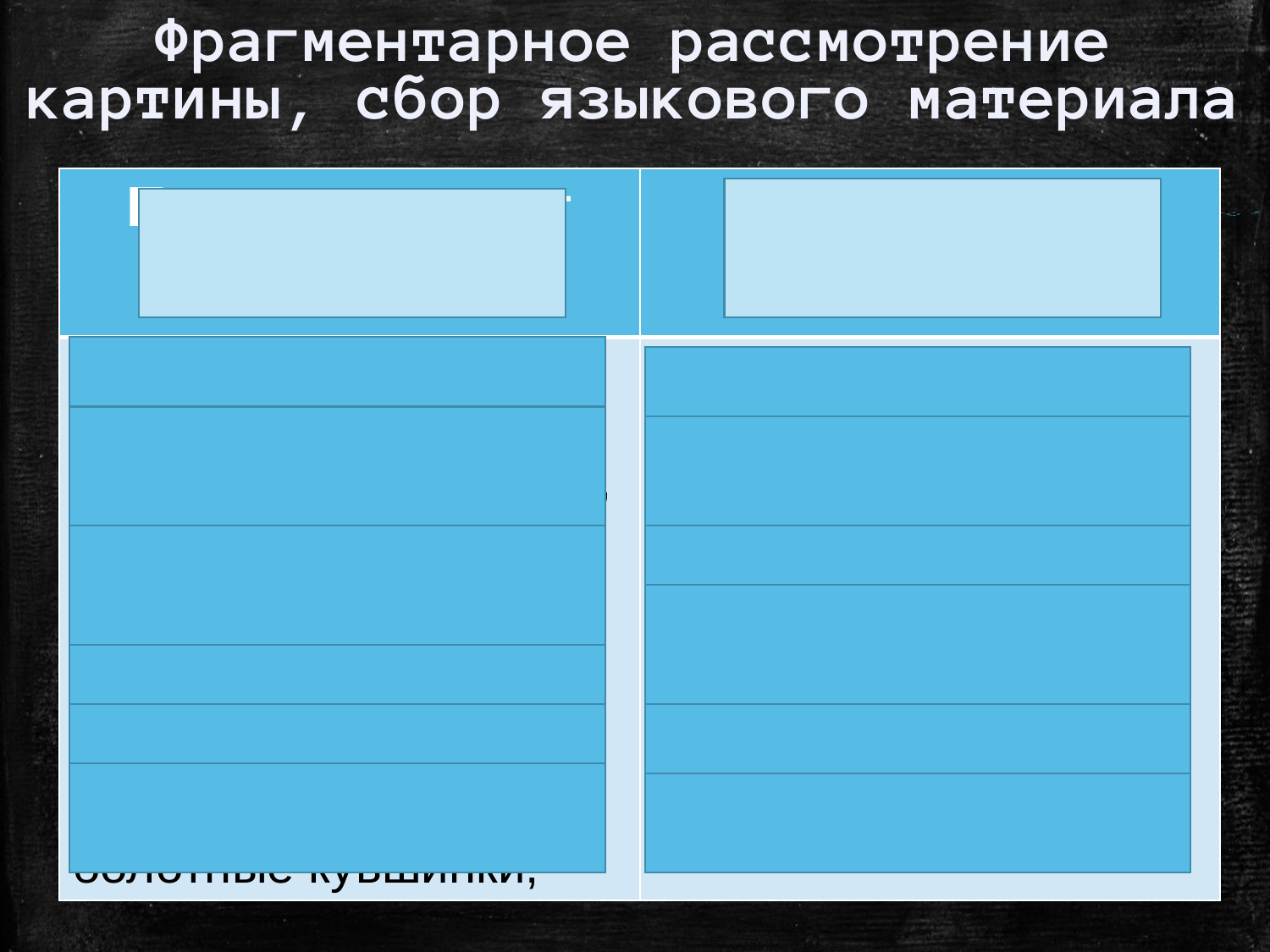

Фрагментарное рассмотрение картины, сбор языкового материала
#
| Природа вокруг героев | Задний план |
| --- | --- |
| Окружающий лес, пейзаж подчеркивает тревожное настроение, угрожающе темнеет болото, деревья, поросшие мхом, непроходимая стена, цветущая яблоня и болотные кувшинки; | На фоне утренней зари, за густыми ветвями деревьев-великанов, мрачный пейзаж, необычный и настораживающий, корявые тёмные ветви, лес мрачен и страшен; |